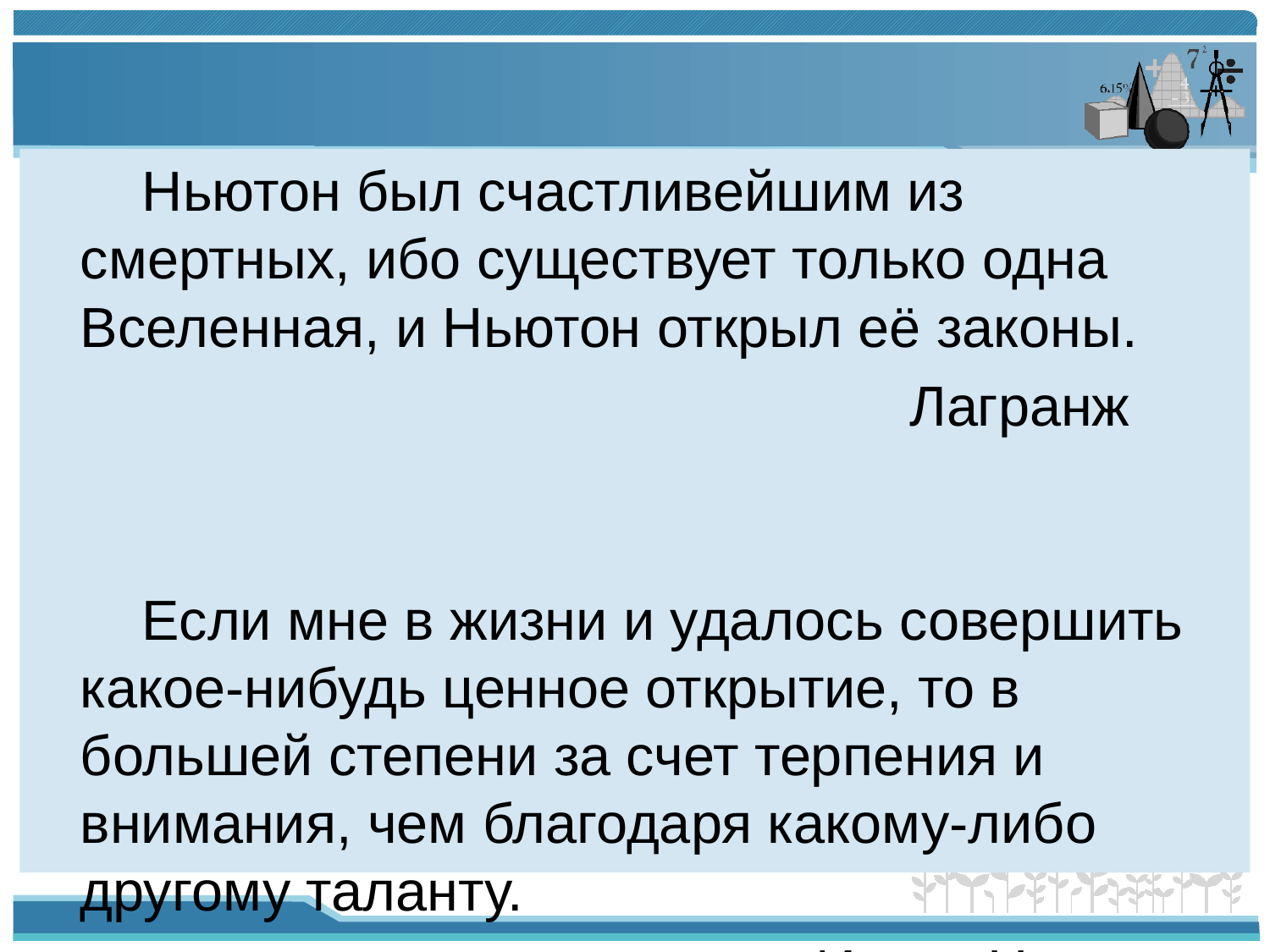

#
       Ньютон был счастливейшим из смертных, ибо существует только одна Вселенная, и Ньютон открыл её законы.
                                                        Лагранж
       Если мне в жизни и удалось совершить какое-нибудь ценное открытие, то в большей степени за счет терпения и внимания, чем благодаря какому-либо другому таланту.
                                                  Исаак Ньютон